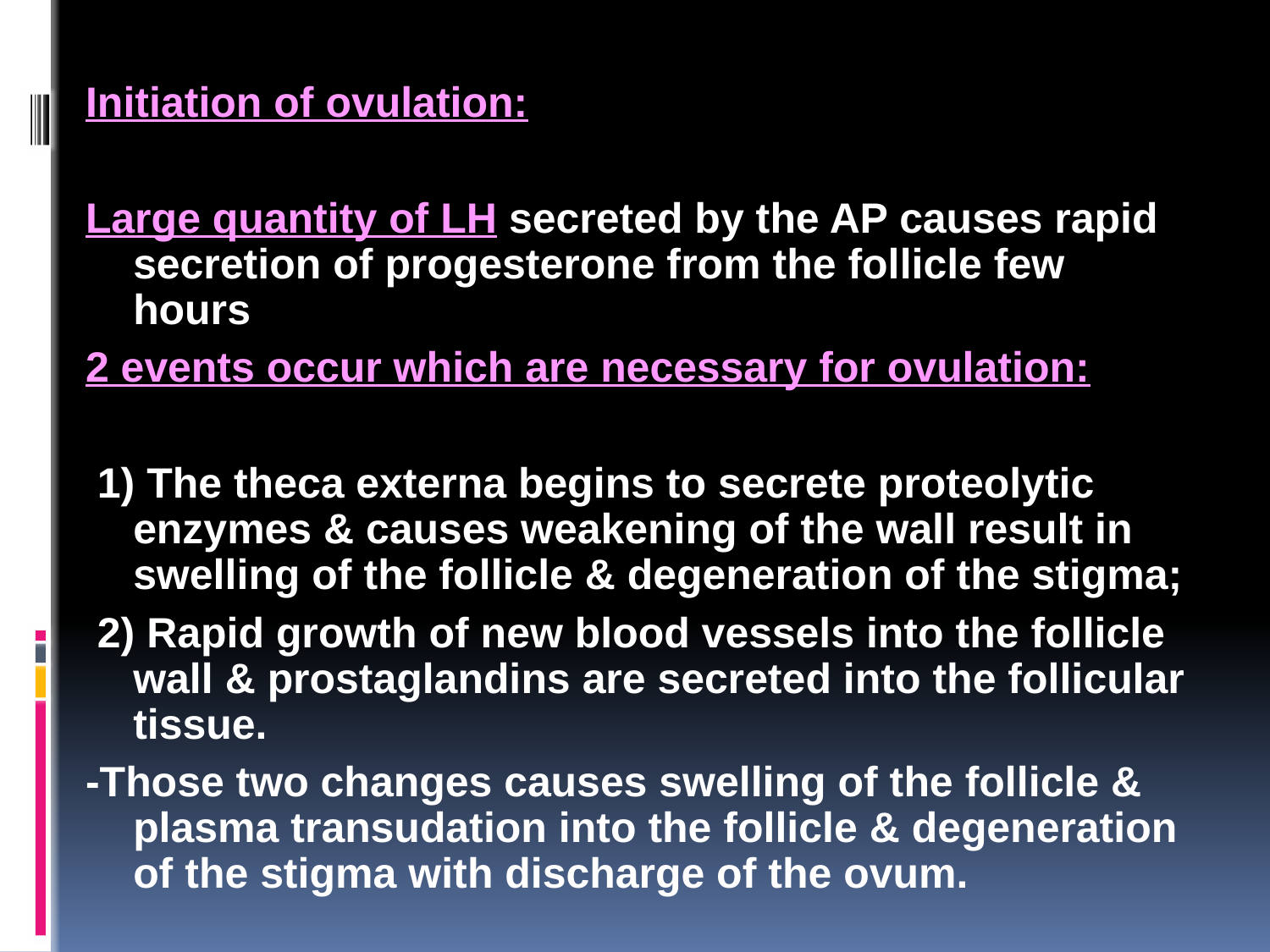

Initiation of ovulation:

Large quantity of LH secreted by the AP causes rapid secretion of progesterone from the follicle few hours
2 events occur which are necessary for ovulation:

 1) The theca externa begins to secrete proteolytic enzymes & causes weakening of the wall result in swelling of the follicle & degeneration of the stigma;
 2) Rapid growth of new blood vessels into the follicle wall & prostaglandins are secreted into the follicular tissue.
-Those two changes causes swelling of the follicle & plasma transudation into the follicle & degeneration of the stigma with discharge of the ovum.